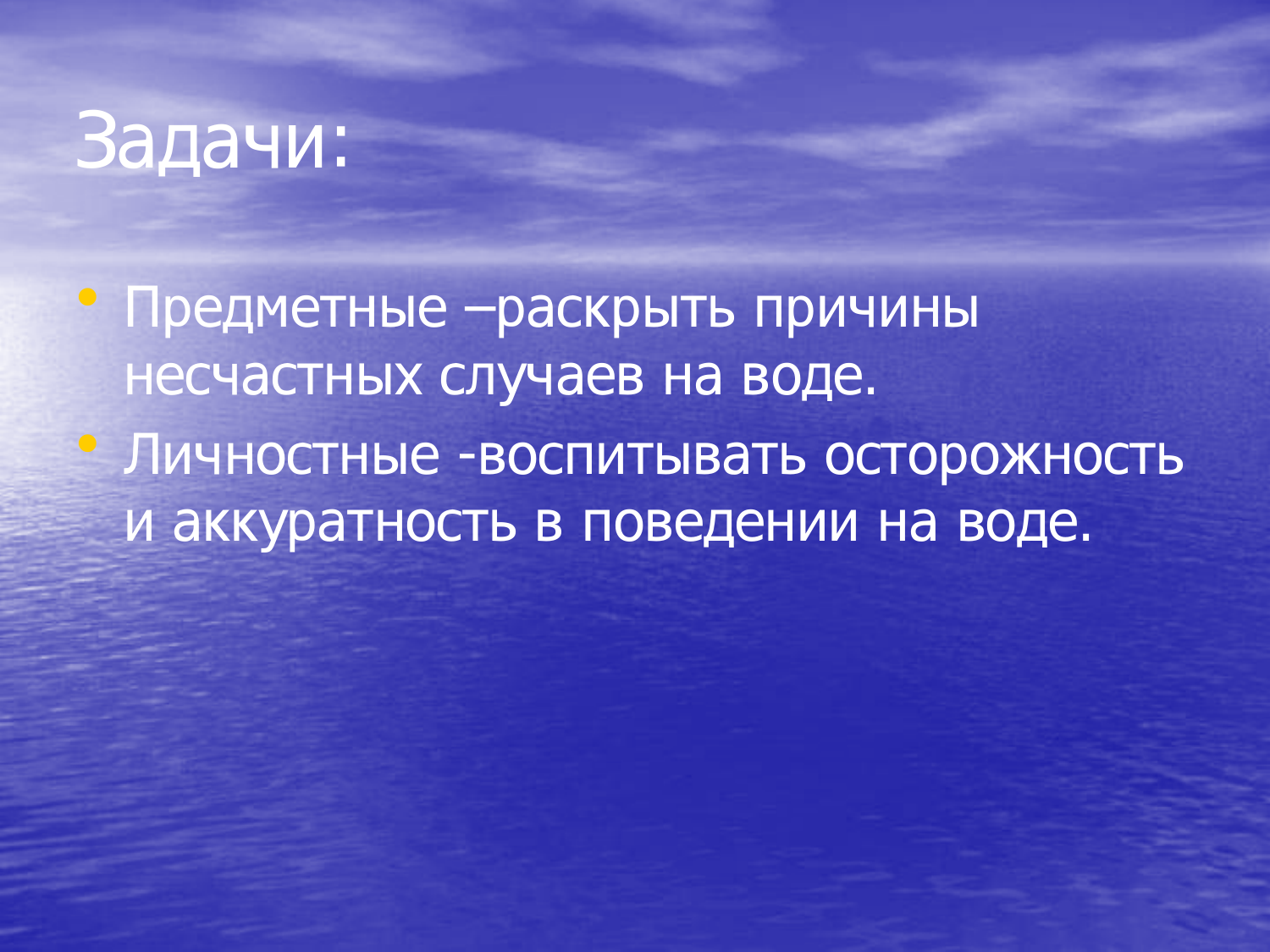

# Задачи:
Предметные –раскрыть причины несчастных случаев на воде.
Личностные -воспитывать осторожность и аккуратность в поведении на воде.